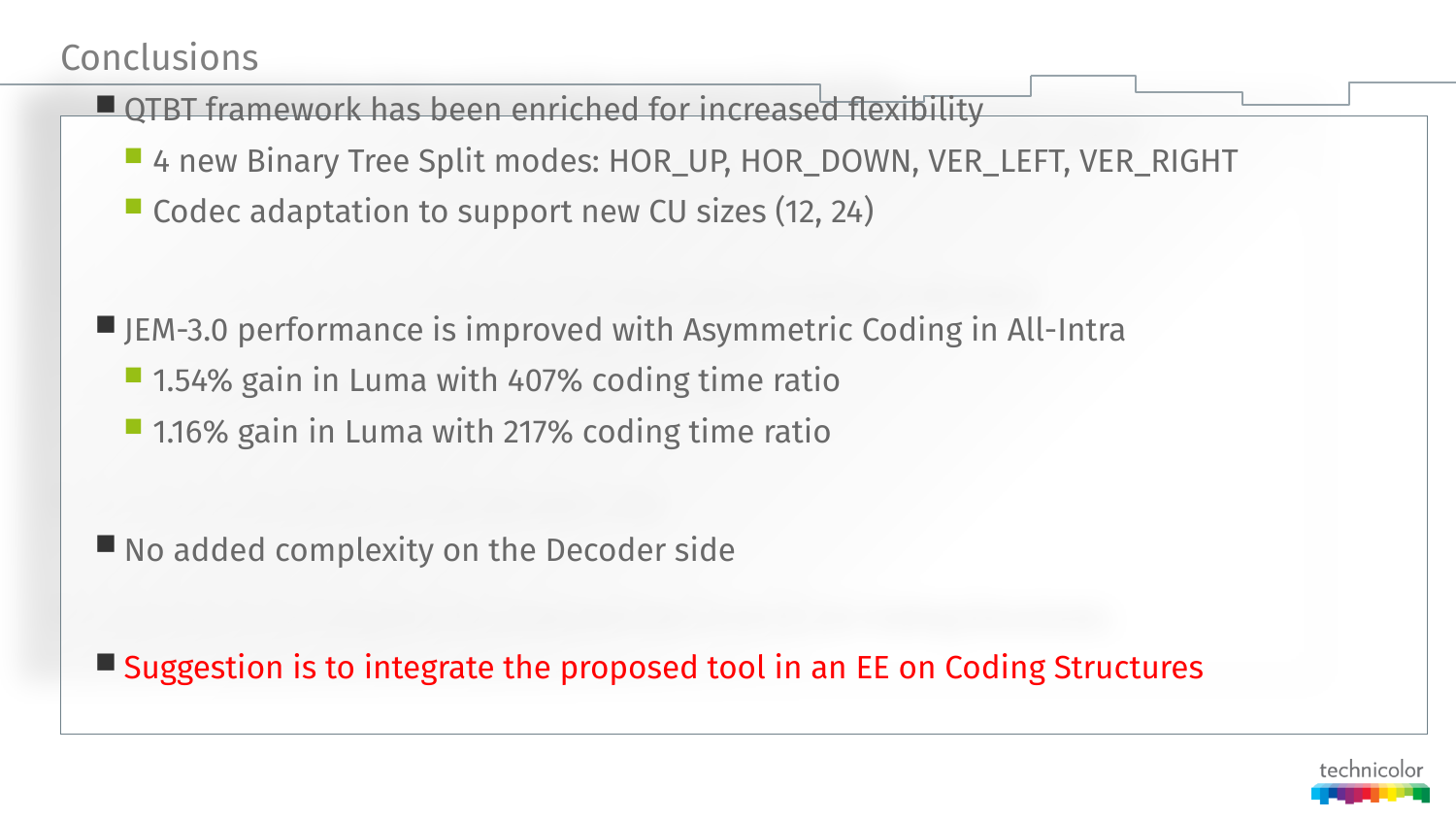

# Conclusions
QTBT framework has been enriched for increased flexibility
4 new Binary Tree Split modes: HOR_UP, HOR_DOWN, VER_LEFT, VER_RIGHT
Codec adaptation to support new CU sizes (12, 24)

JEM-3.0 performance is improved with Asymmetric Coding in All-Intra
1.54% gain in Luma with 407% coding time ratio
1.16% gain in Luma with 217% coding time ratio

No added complexity on the Decoder side

Suggestion is to integrate the proposed tool in an EE on Coding Structures